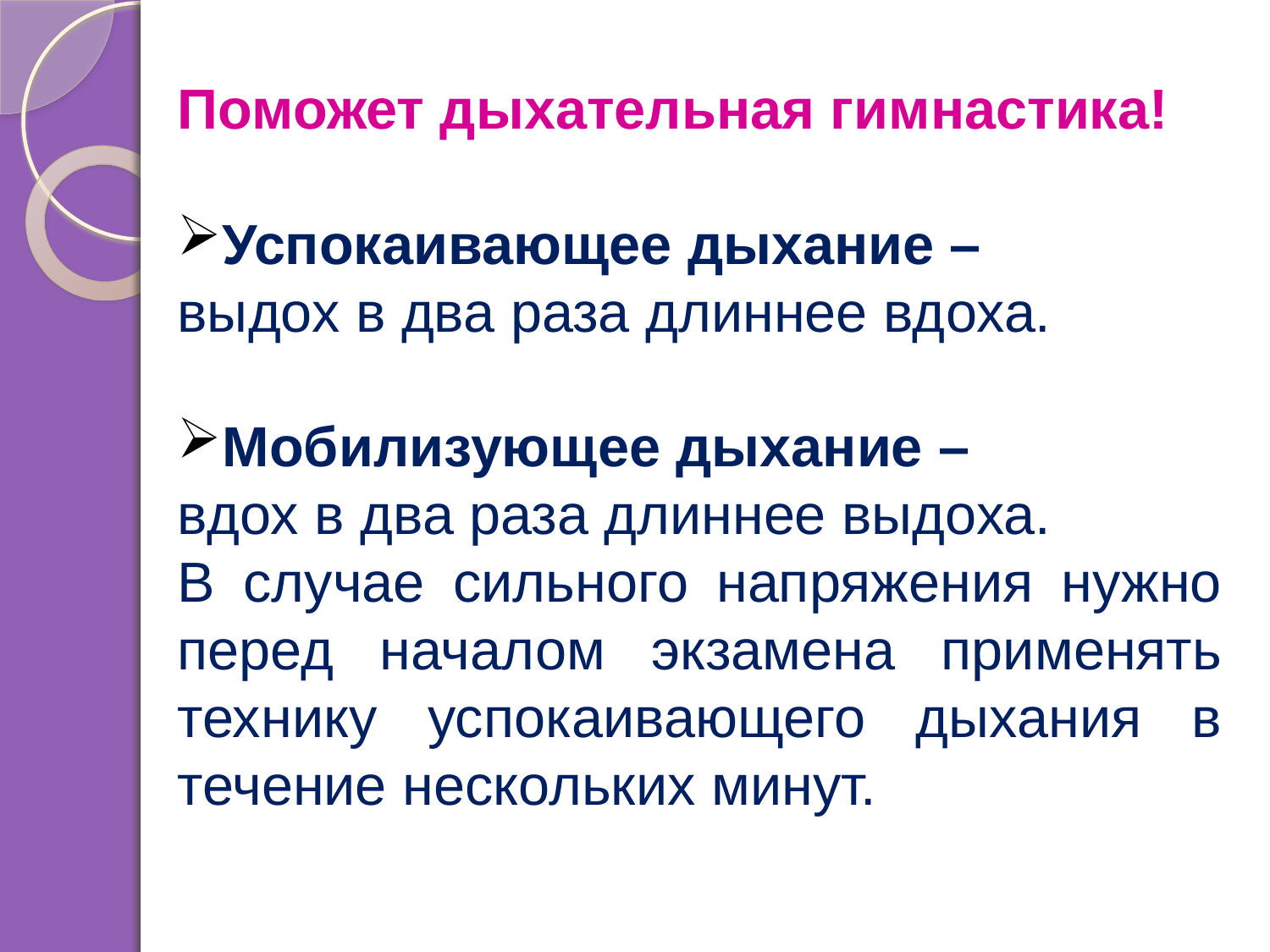

Поможет дыхательная гимнастика!

Успокаивающее дыхание –
выдох в два раза длиннее вдоха.

Мобилизующее дыхание –
вдох в два раза длиннее выдоха.
В случае сильного напряжения нужно перед началом экзамена применять технику успокаивающего дыхания в течение нескольких минут.